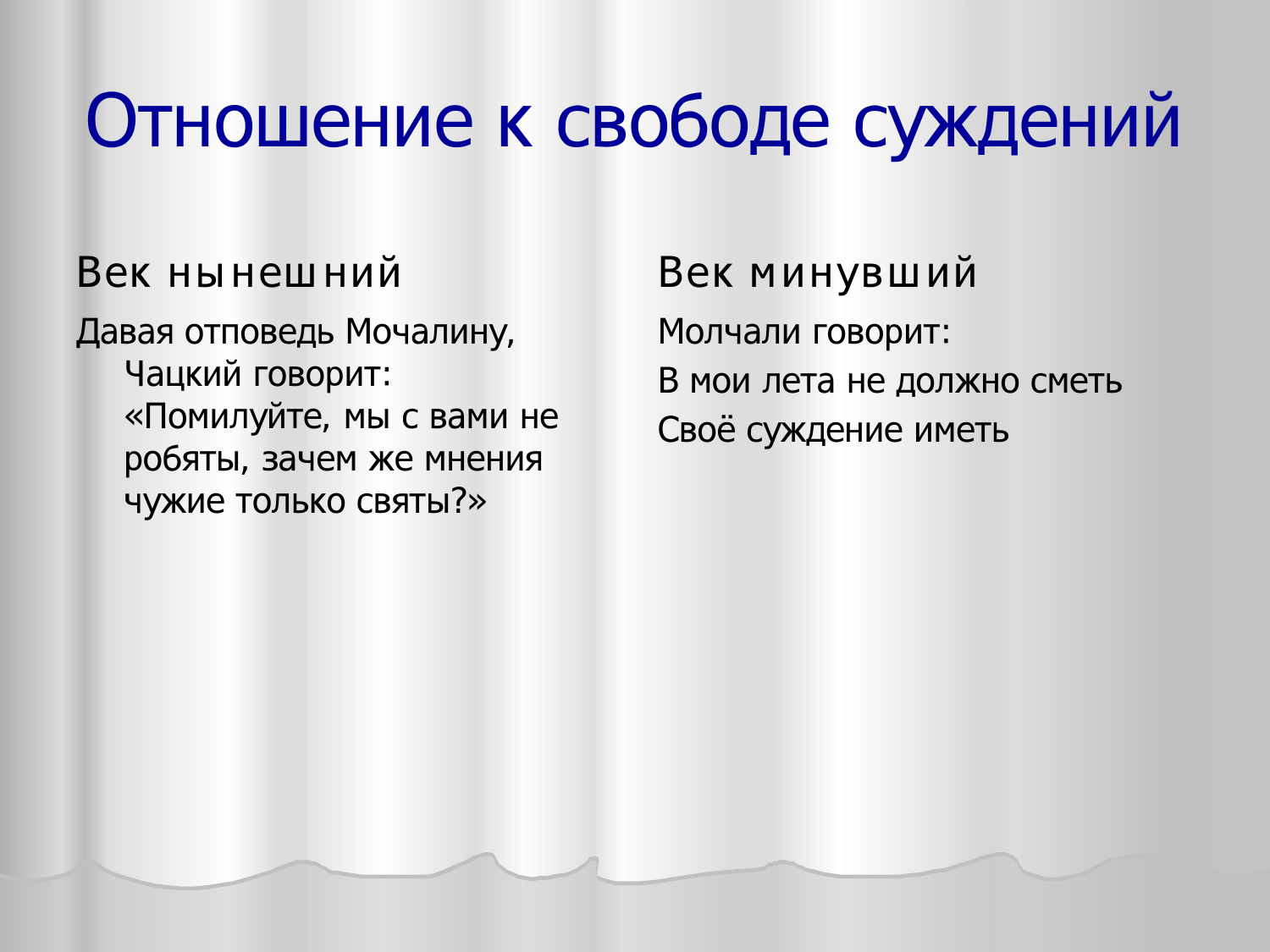

# Отношение к свободе суждений
Век нынешний
Век минувший
Давая отповедь Мочалину, Чацкий говорит: «Помилуйте, мы с вами не робяты, зачем же мнения чужие только святы?»
Молчали говорит:
В мои лета не должно сметь
Своё суждение иметь